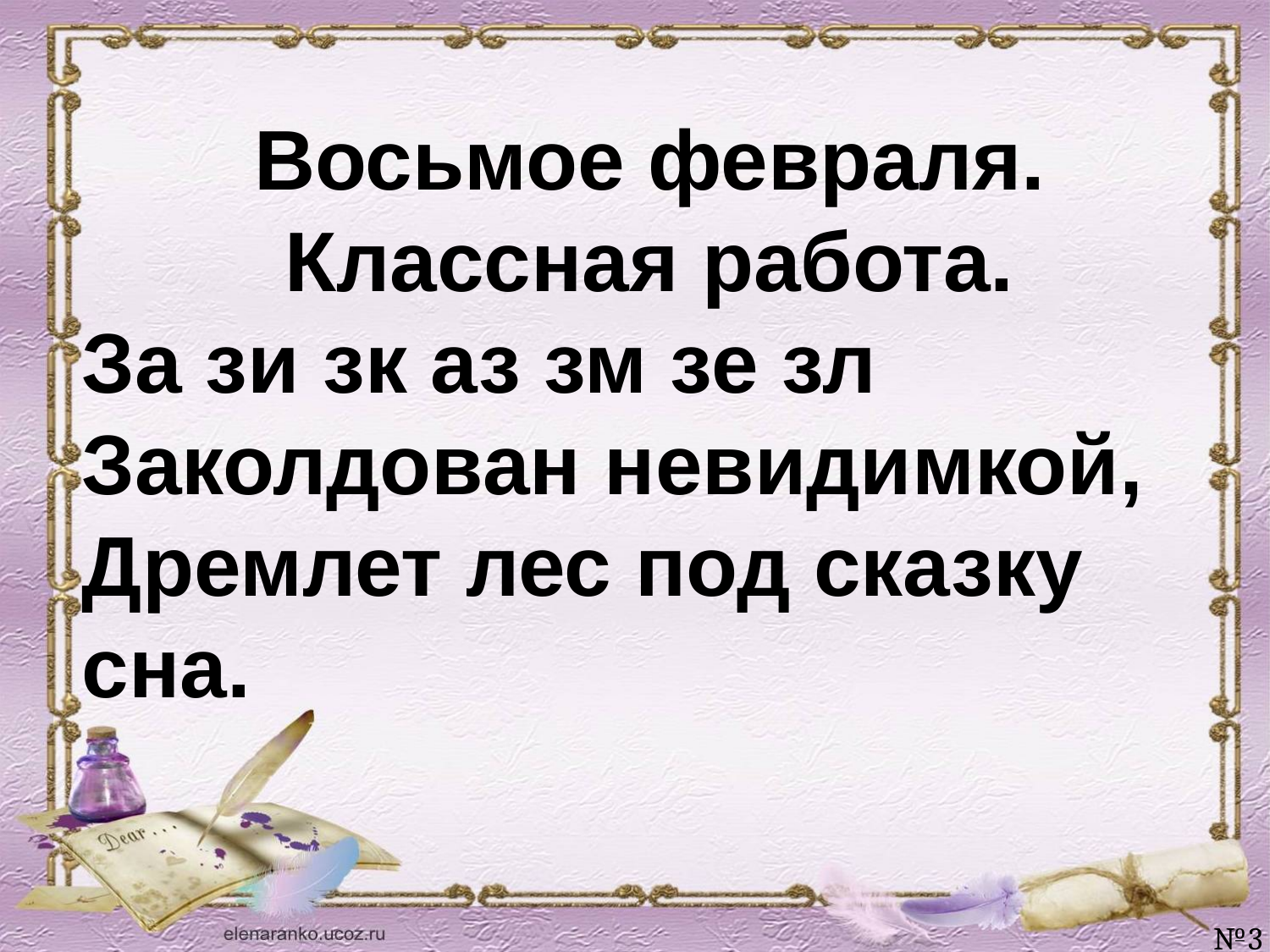

Восьмое февраля.
Классная работа.
За зи зк аз зм зе зл
Заколдован невидимкой,
Дремлет лес под сказку сна.

№3